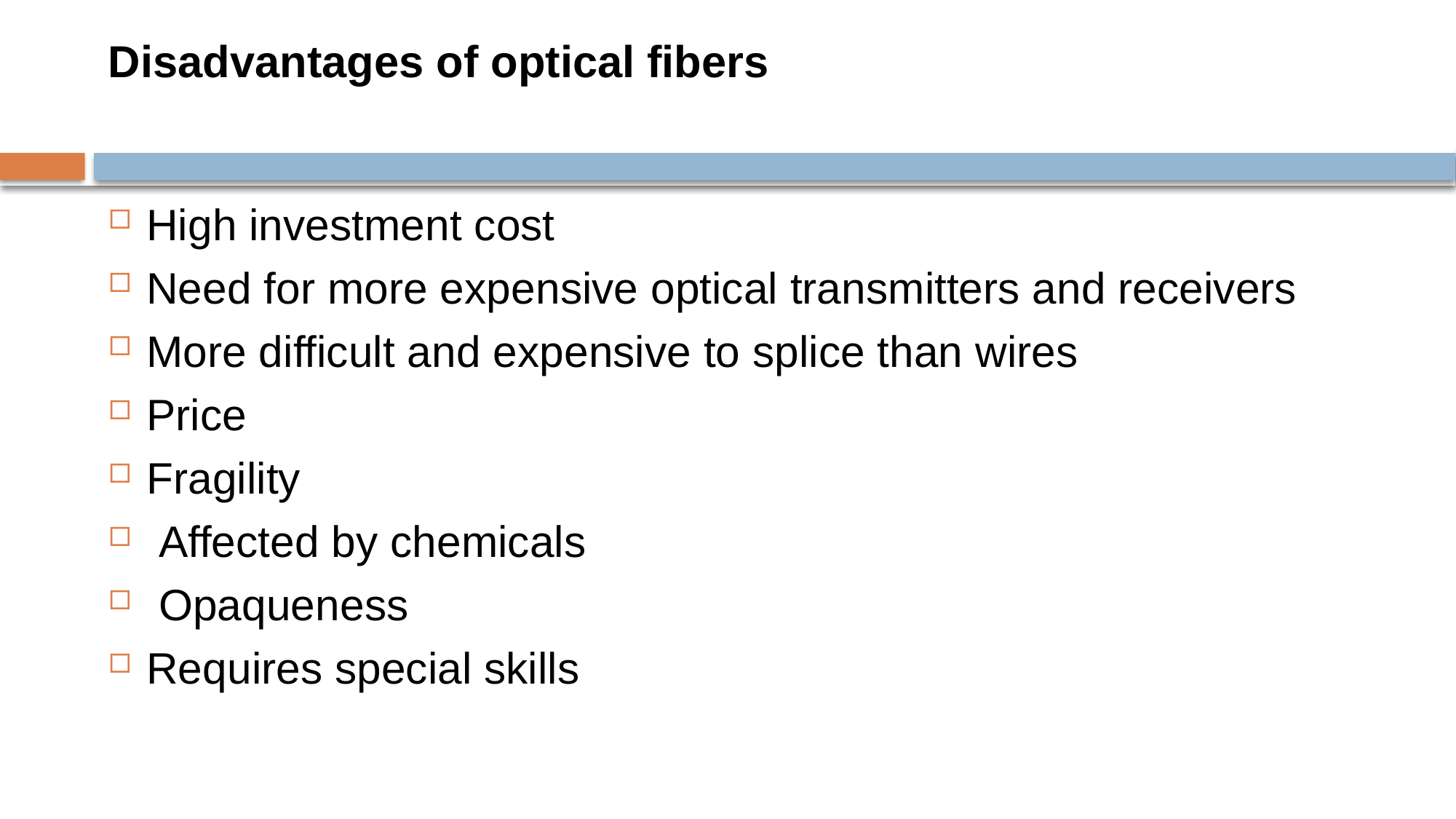

# Disadvantages of optical fibers
High investment cost
Need for more expensive optical transmitters and receivers
More difficult and expensive to splice than wires
Price
Fragility
 Affected by chemicals
 Opaqueness
Requires special skills